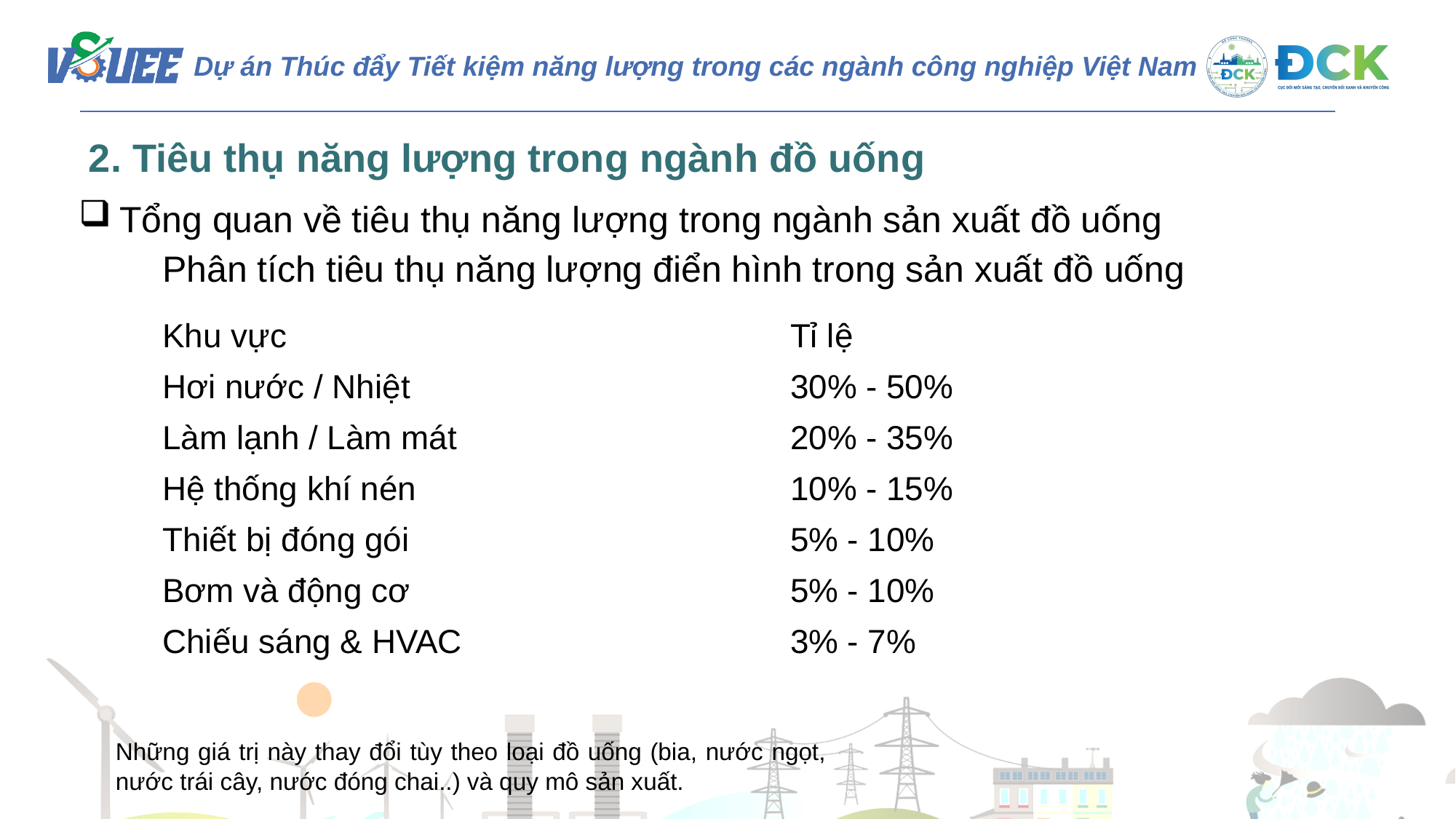

2. Tiêu thụ năng lượng trong ngành đồ uống
Tổng quan về tiêu thụ năng lượng trong ngành sản xuất đồ uống
Phân tích tiêu thụ năng lượng điển hình trong sản xuất đồ uống

| Khu vực | Tỉ lệ |
| --- | --- |
| Hơi nước / Nhiệt | 30% - 50% |
| Làm lạnh / Làm mát | 20% - 35% |
| Hệ thống khí nén | 10% - 15% |
| Thiết bị đóng gói | 5% - 10% |
| Bơm và động cơ | 5% - 10% |
| Chiếu sáng & HVAC | 3% - 7% |
Những giá trị này thay đổi tùy theo loại đồ uống (bia, nước ngọt, nước trái cây, nước đóng chai..) và quy mô sản xuất.